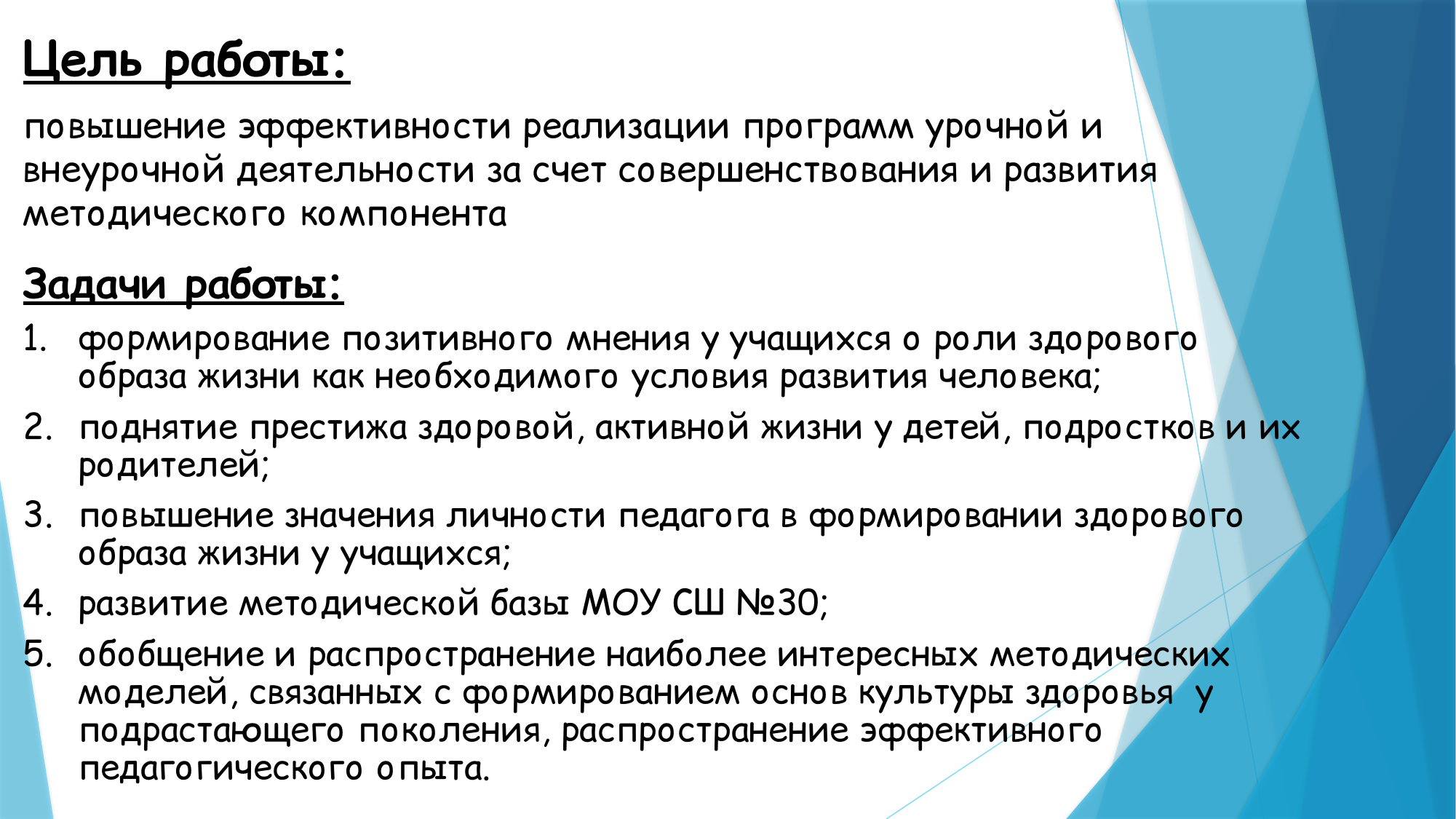

Цель работы:
повышение эффективности реализации программ урочной и внеурочной деятельности за счет совершенствования и развития методического компонента
Задачи работы:
формирование позитивного мнения у учащихся о роли здорового образа жизни как необходимого условия развития человека;
поднятие престижа здоровой, активной жизни у детей, подростков и их родителей;
повышение значения личности педагога в формировании здорового образа жизни у учащихся;
развитие методической базы МОУ СШ №30;
обобщение и распространение наиболее интересных методических моделей, связанных с формированием основ культуры здоровья  у подрастающего поколения, распространение эффективного педагогического опыта.